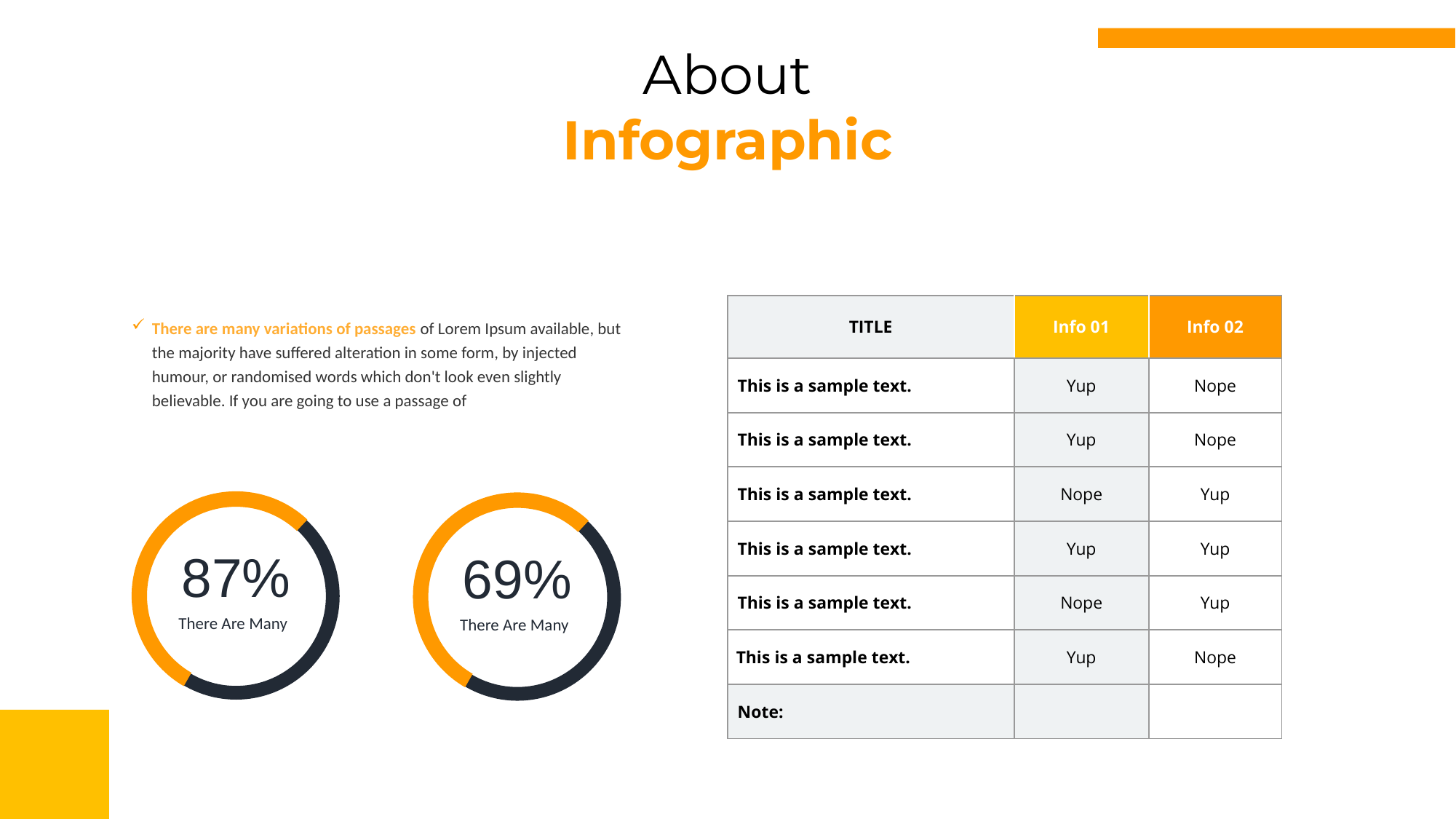

About
Infographic
| TITLE | Info 01 | Info 02 |
| --- | --- | --- |
| This is a sample text. | Yup | Nope |
| This is a sample text. | Yup | Nope |
| This is a sample text. | Nope | Yup |
| This is a sample text. | Yup | Yup |
| This is a sample text. | Nope | Yup |
| This is a sample text. | Yup | Nope |
| Note: |  |  |
There are many variations of passages of Lorem Ipsum available, but the majority have suffered alteration in some form, by injected humour, or randomised words which don't look even slightly believable. If you are going to use a passage of

87%
There Are Many

69%
There Are Many